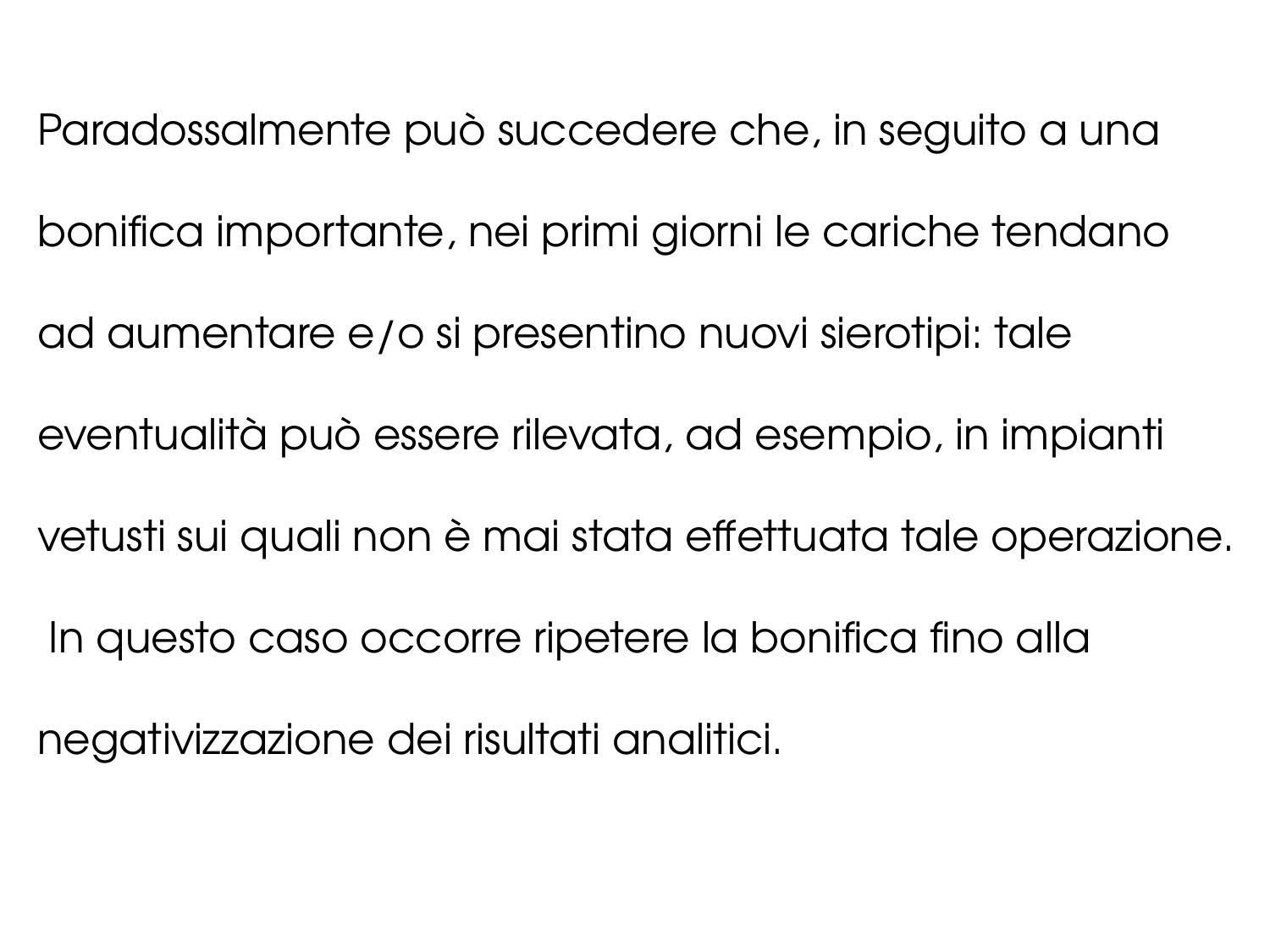

Paradossalmente può succedere che, in seguito a una bonifica importante, nei primi giorni le cariche tendano ad aumentare e/o si presentino nuovi sierotipi: tale eventualità può essere rilevata, ad esempio, in impianti vetusti sui quali non è mai stata effettuata tale operazione.
 In questo caso occorre ripetere la bonifica fino alla negativizzazione dei risultati analitici.